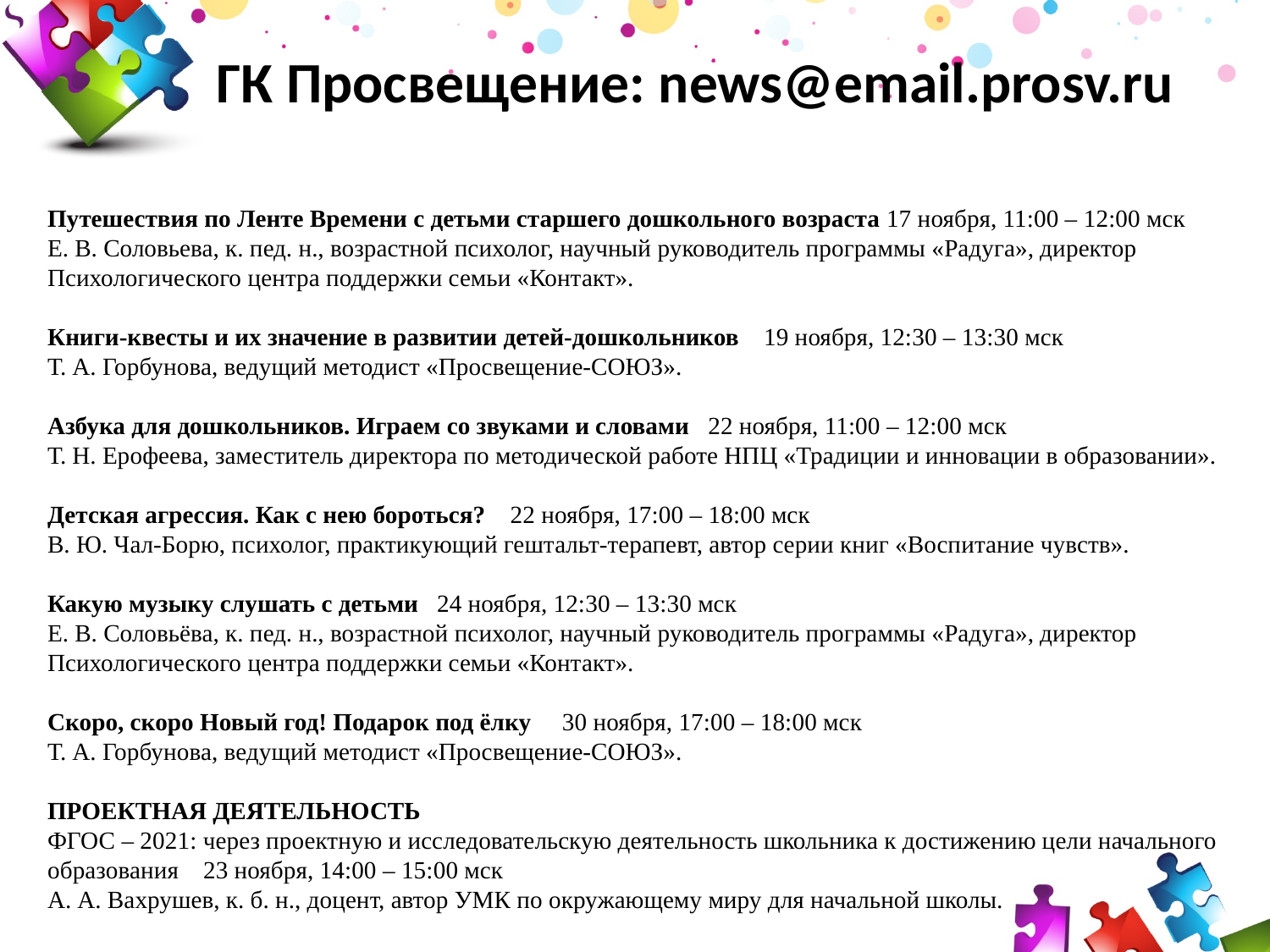

# ГК Просвещение: news@email.prosv.ru
Путешествия по Ленте Времени с детьми старшего дошкольного возраста 17 ноября, 11:00 – 12:00 мск
Е. В. Соловьева, к. пед. н., возрастной психолог, научный руководитель программы «Радуга», директор Психологического центра поддержки семьи «Контакт».

Книги-квесты и их значение в развитии детей-дошкольников    19 ноября, 12:30 – 13:30 мск
Т. А. Горбунова, ведущий методист «Просвещение-СОЮЗ».

Азбука для дошкольников. Играем со звуками и словами   22 ноября, 11:00 – 12:00 мск
Т. Н. Ерофеева, заместитель директора по методической работе НПЦ «Традиции и инновации в образовании».

Детская агрессия. Как с нею бороться?    22 ноября, 17:00 – 18:00 мск
В. Ю. Чал-Борю, психолог, практикующий гештальт-терапевт, автор серии книг «Воспитание чувств».

Какую музыку слушать с детьми   24 ноября, 12:30 – 13:30 мск
Е. В. Соловьёва, к. пед. н., возрастной психолог, научный руководитель программы «Радуга», директор Психологического центра поддержки семьи «Контакт».

Скоро, скоро Новый год! Подарок под ёлку     30 ноября, 17:00 – 18:00 мск
Т. А. Горбунова, ведущий методист «Просвещение-СОЮЗ».

ПРОЕКТНАЯ ДЕЯТЕЛЬНОСТЬ
ФГОС – 2021: через проектную и исследовательскую деятельность школьника к достижению цели начального образования    23 ноября, 14:00 – 15:00 мск
А. А. Вахрушев, к. б. н., доцент, автор УМК по окружающему миру для начальной школы.